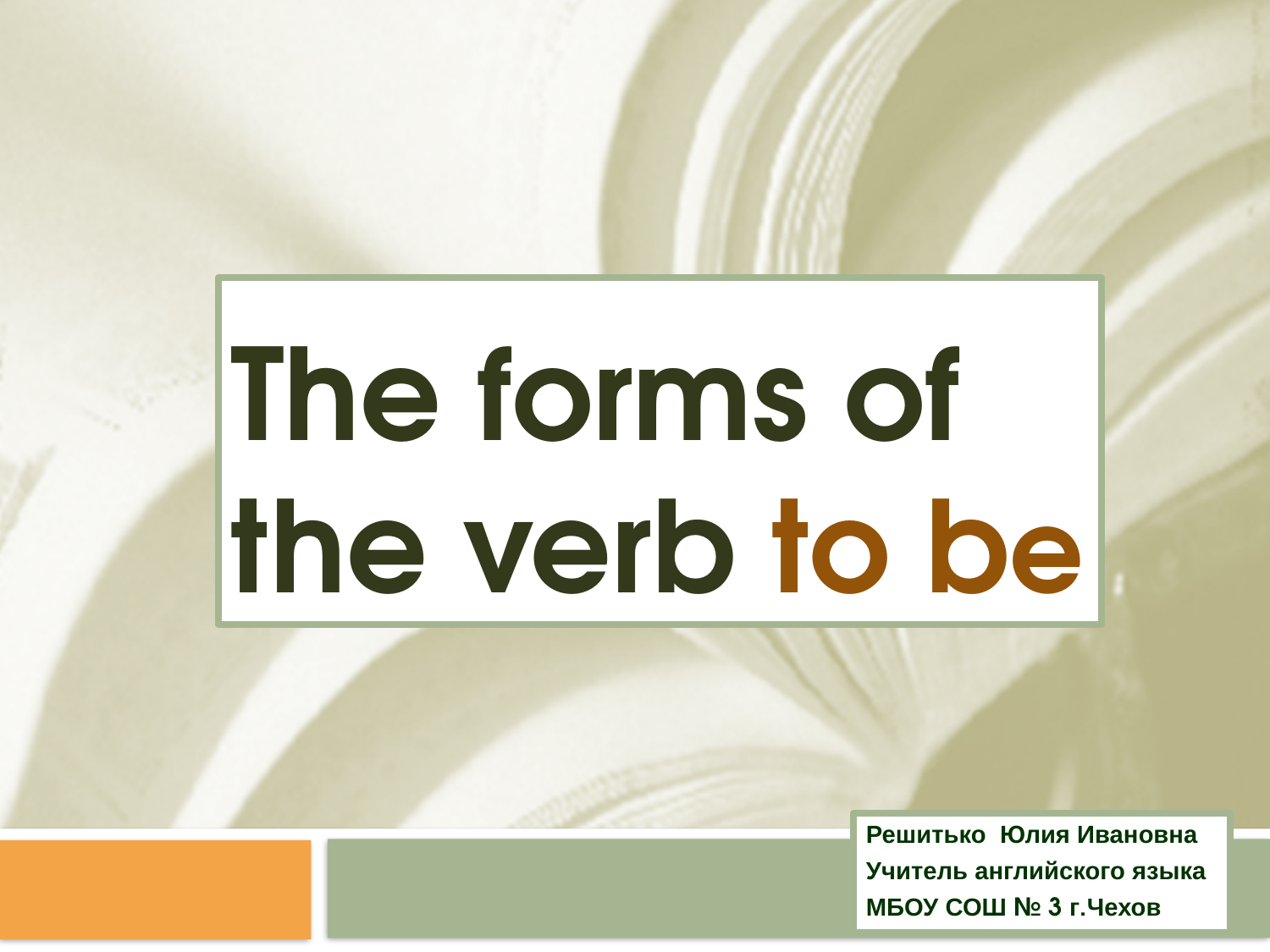

# The forms of the verb to be
Решитько  Юлия Ивановна
Учитель английского языка
МБОУ СОШ № 3 г.Чехов